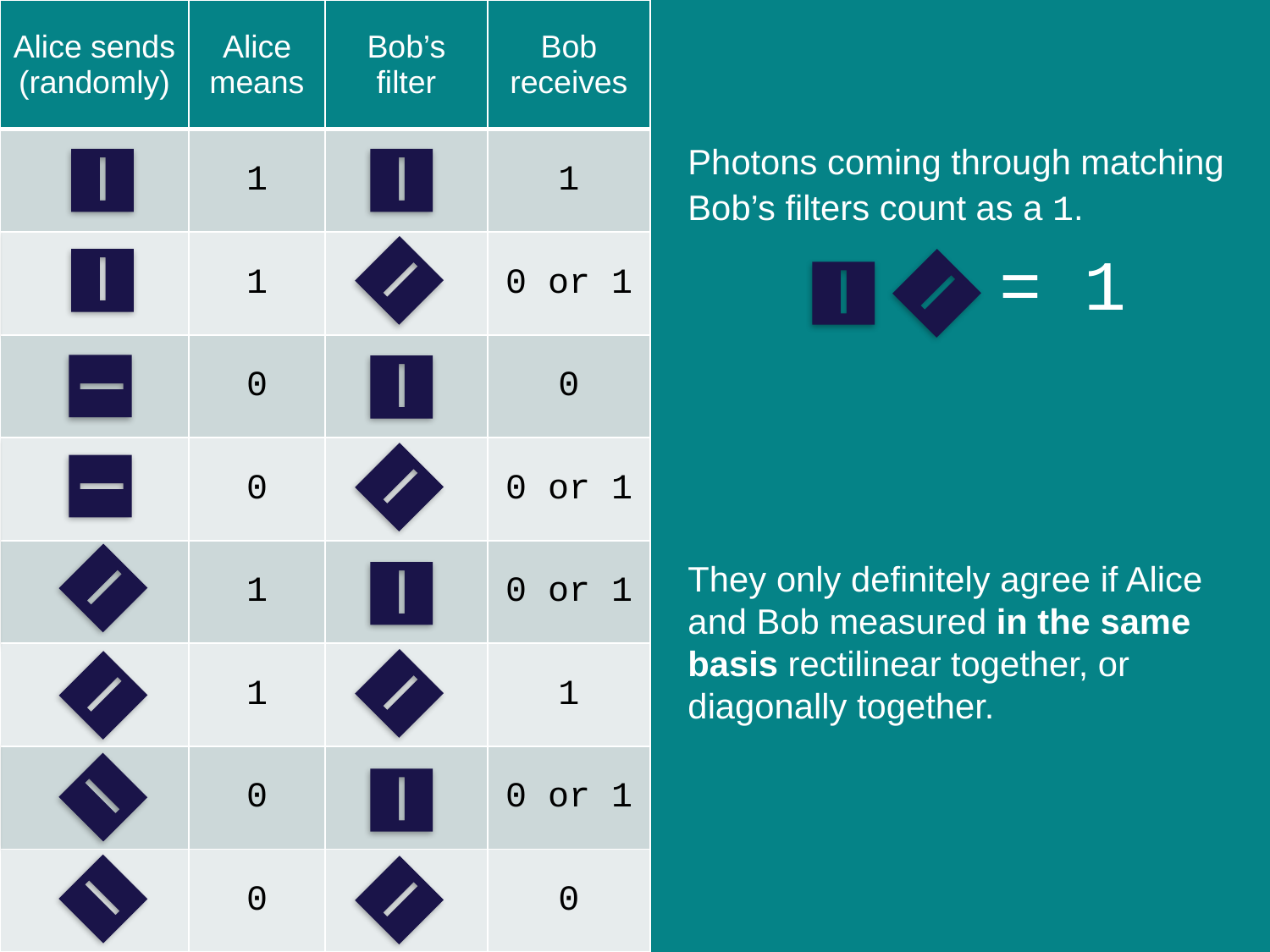

| Alice sends (randomly) | Alice means | Bob’s filter | Bob receives |
| --- | --- | --- | --- |
|  | 1 |  | 1 |
|  | 1 |  | 0 or 1 |
|  | 0 |  | 0 |
|  | 0 |  | 0 or 1 |
|  | 1 |  | 0 or 1 |
|  | 1 |  | 1 |
|  | 0 |  | 0 or 1 |
|  | 0 |  | 0 |
Photons coming through matching Bob’s filters count as a 1.

= 1

# They only definitely agree if Alice and Bob measured in the same basis rectilinear together, or diagonally together.